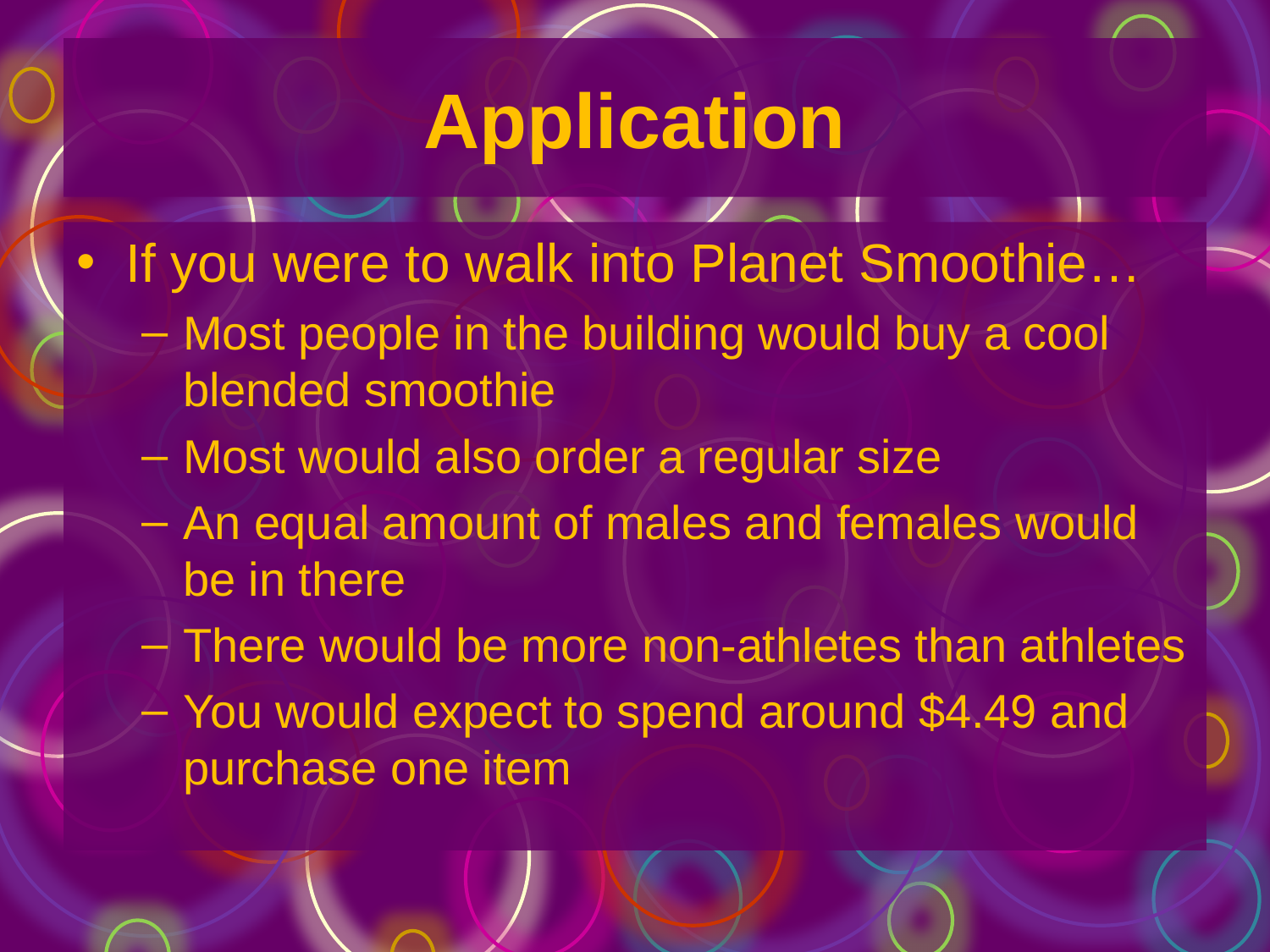

# Application
If you were to walk into Planet Smoothie…
Most people in the building would buy a cool blended smoothie
Most would also order a regular size
An equal amount of males and females would be in there
There would be more non-athletes than athletes
You would expect to spend around $4.49 and purchase one item